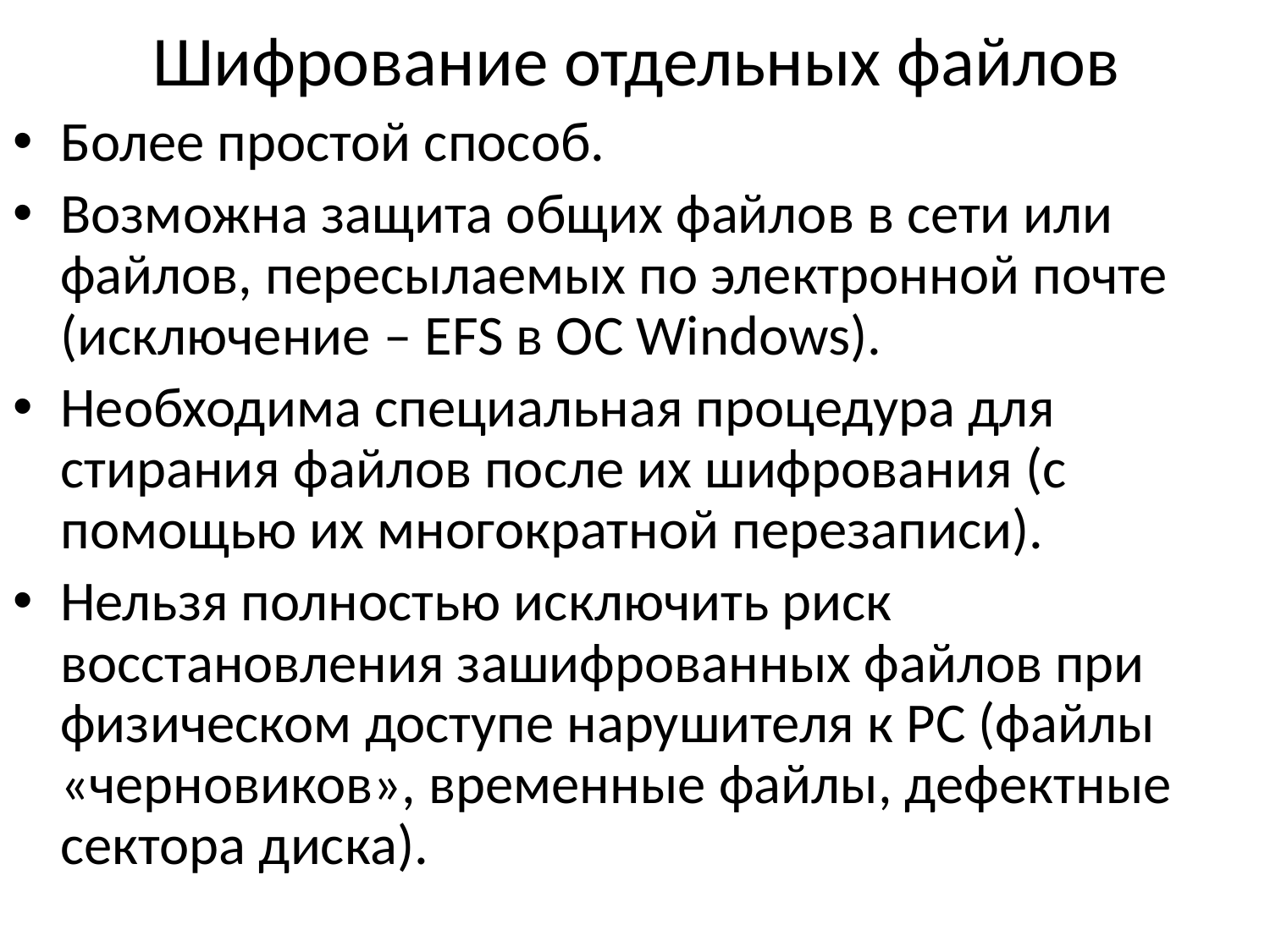

# Шифрование отдельных файлов
Более простой способ.
Возможна защита общих файлов в сети или файлов, пересылаемых по электронной почте (исключение – EFS в ОС Windows).
Необходима специальная процедура для стирания файлов после их шифрования (с помощью их многократной перезаписи).
Нельзя полностью исключить риск восстановления зашифрованных файлов при физическом доступе нарушителя к РС (файлы «черновиков», временные файлы, дефектные сектора диска).